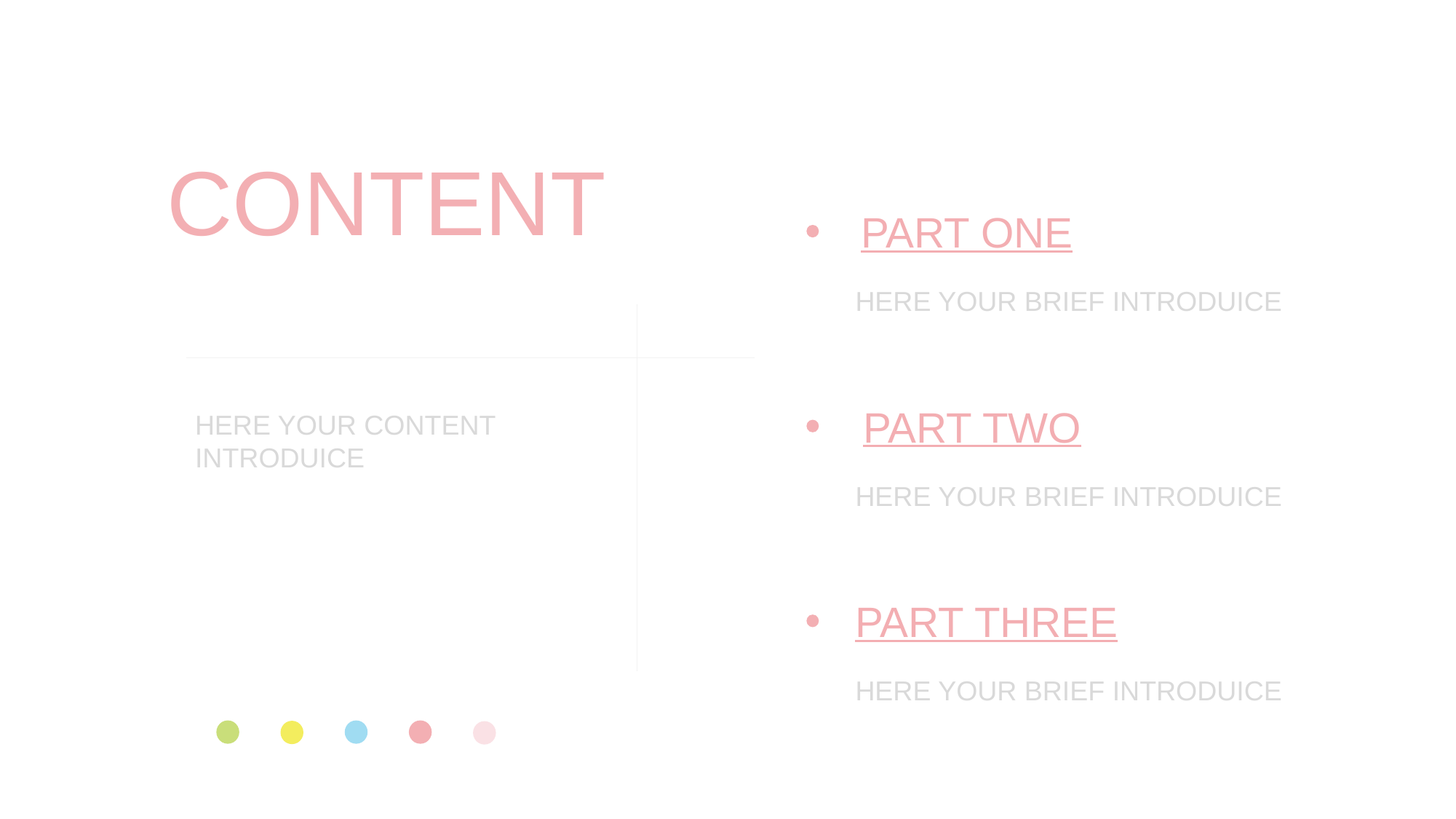

CONTENT
PART ONE

HERE YOUR BRIEF INTRODUICE
PART TWO

HERE YOUR BRIEF INTRODUICE
HERE YOUR CONTENT
INTRODUICE
PART THREE

HERE YOUR BRIEF INTRODUICE